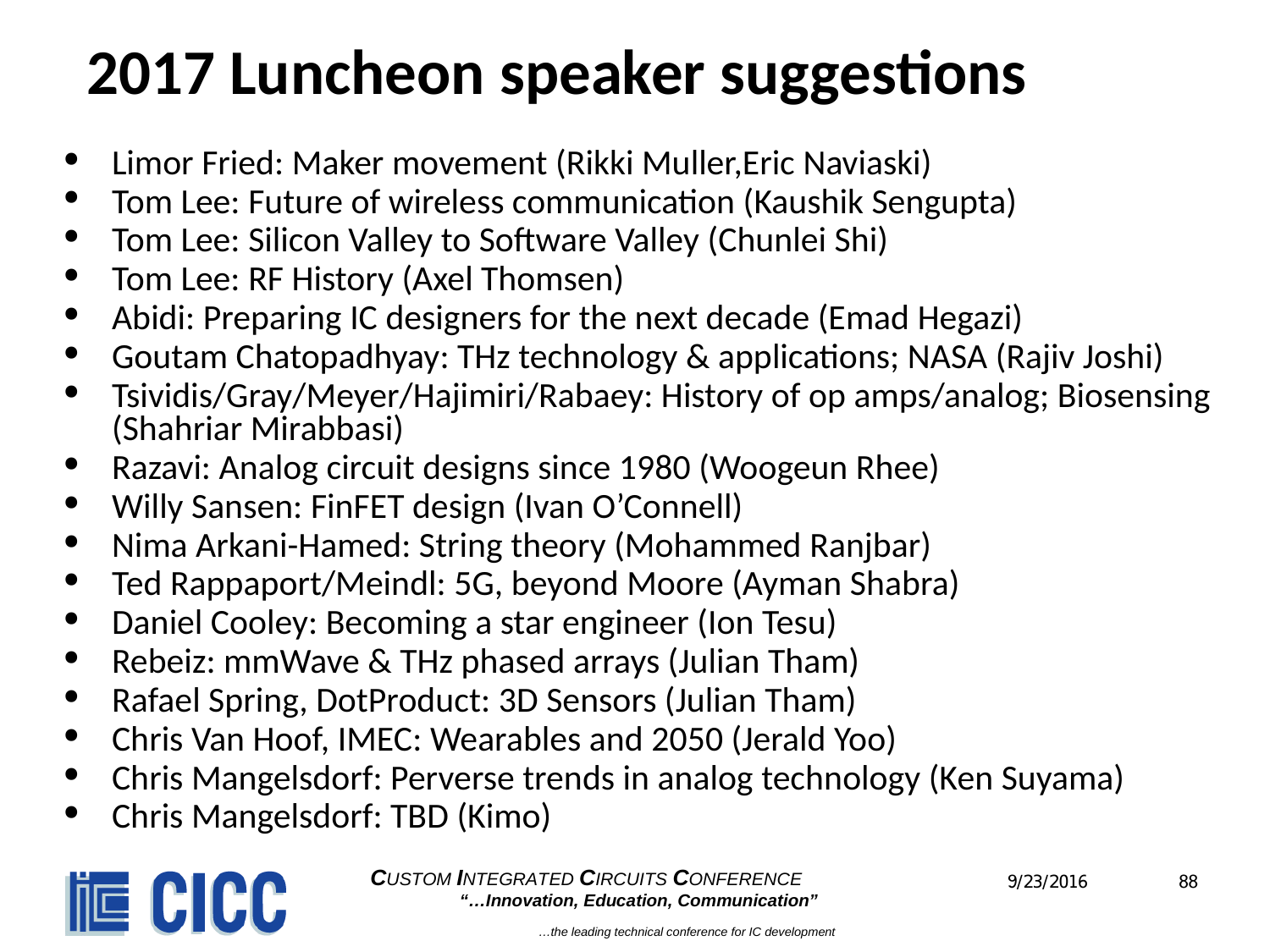

# 2017 Luncheon speaker suggestions
Limor Fried: Maker movement (Rikki Muller,Eric Naviaski)
Tom Lee: Future of wireless communication (Kaushik Sengupta)
Tom Lee: Silicon Valley to Software Valley (Chunlei Shi)
Tom Lee: RF History (Axel Thomsen)
Abidi: Preparing IC designers for the next decade (Emad Hegazi)
Goutam Chatopadhyay: THz technology & applications; NASA (Rajiv Joshi)
Tsividis/Gray/Meyer/Hajimiri/Rabaey: History of op amps/analog; Biosensing (Shahriar Mirabbasi)
Razavi: Analog circuit designs since 1980 (Woogeun Rhee)
Willy Sansen: FinFET design (Ivan O’Connell)
Nima Arkani-Hamed: String theory (Mohammed Ranjbar)
Ted Rappaport/Meindl: 5G, beyond Moore (Ayman Shabra)
Daniel Cooley: Becoming a star engineer (Ion Tesu)
Rebeiz: mmWave & THz phased arrays (Julian Tham)
Rafael Spring, DotProduct: 3D Sensors (Julian Tham)
Chris Van Hoof, IMEC: Wearables and 2050 (Jerald Yoo)
Chris Mangelsdorf: Perverse trends in analog technology (Ken Suyama)
Chris Mangelsdorf: TBD (Kimo)